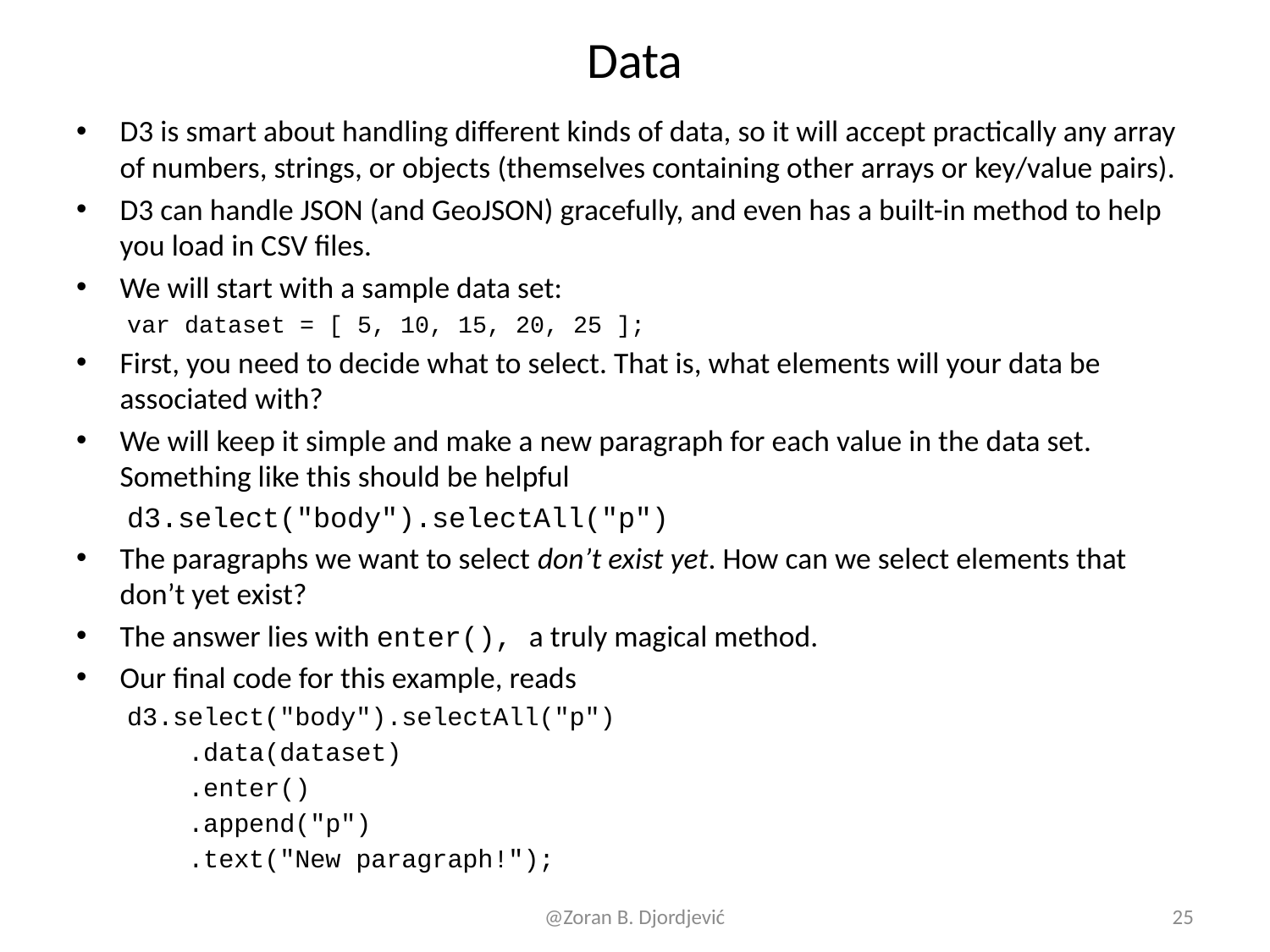

# Data
D3 is smart about handling different kinds of data, so it will accept practically any array of numbers, strings, or objects (themselves containing other arrays or key/value pairs).
D3 can handle JSON (and GeoJSON) gracefully, and even has a built-in method to help you load in CSV files.
We will start with a sample data set:
var dataset = [ 5, 10, 15, 20, 25 ];
First, you need to decide what to select. That is, what elements will your data be associated with?
We will keep it simple and make a new paragraph for each value in the data set. Something like this should be helpful
d3.select("body").selectAll("p")
The paragraphs we want to select don’t exist yet. How can we select elements that don’t yet exist?
The answer lies with enter(), a truly magical method.
Our final code for this example, reads
d3.select("body").selectAll("p")
    .data(dataset)
    .enter()
    .append("p")
    .text("New paragraph!");

@Zoran B. Djordjević
25